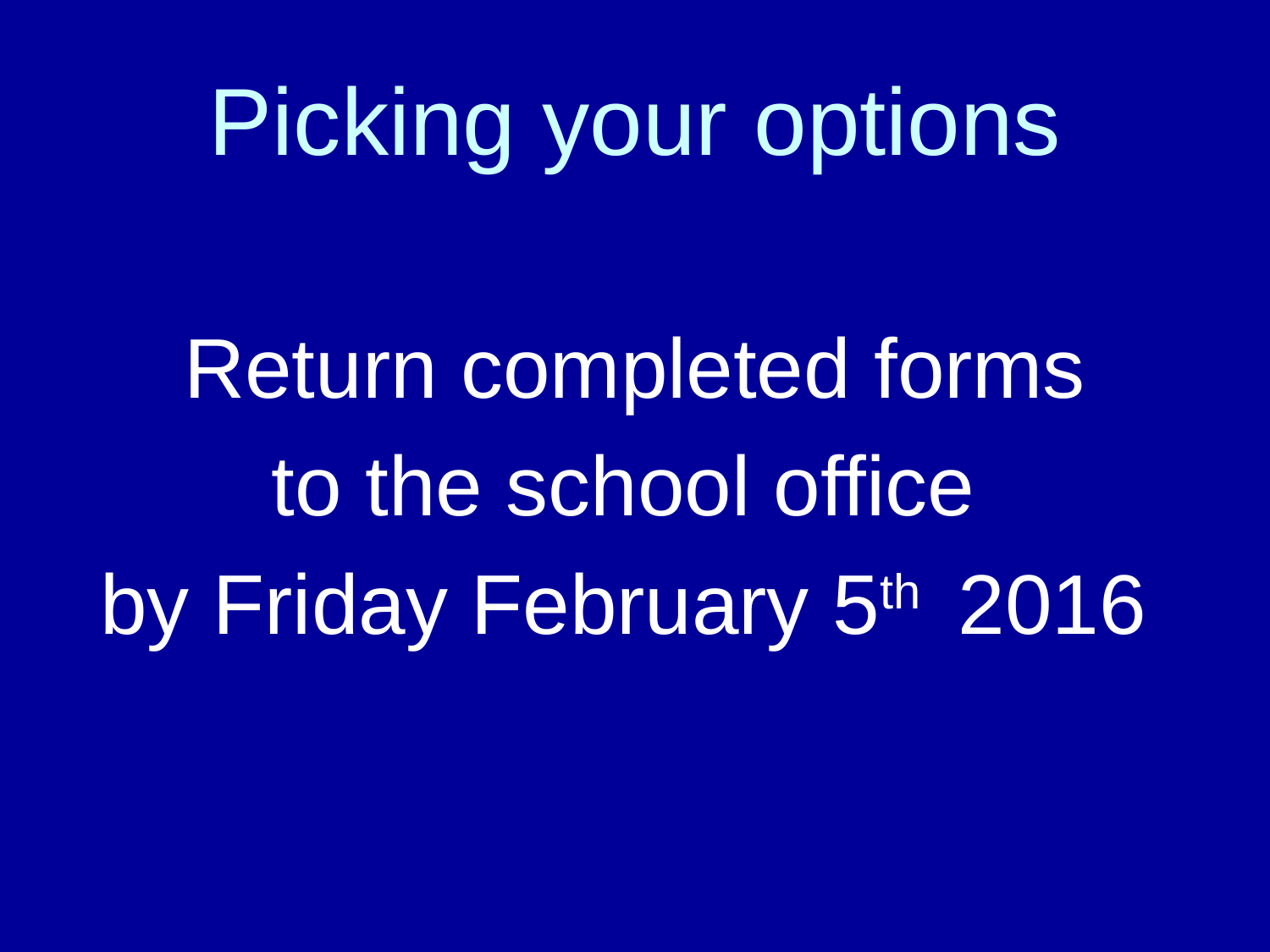

# Picking your options

Return completed forms
to the school office
by Friday February 5th  2016